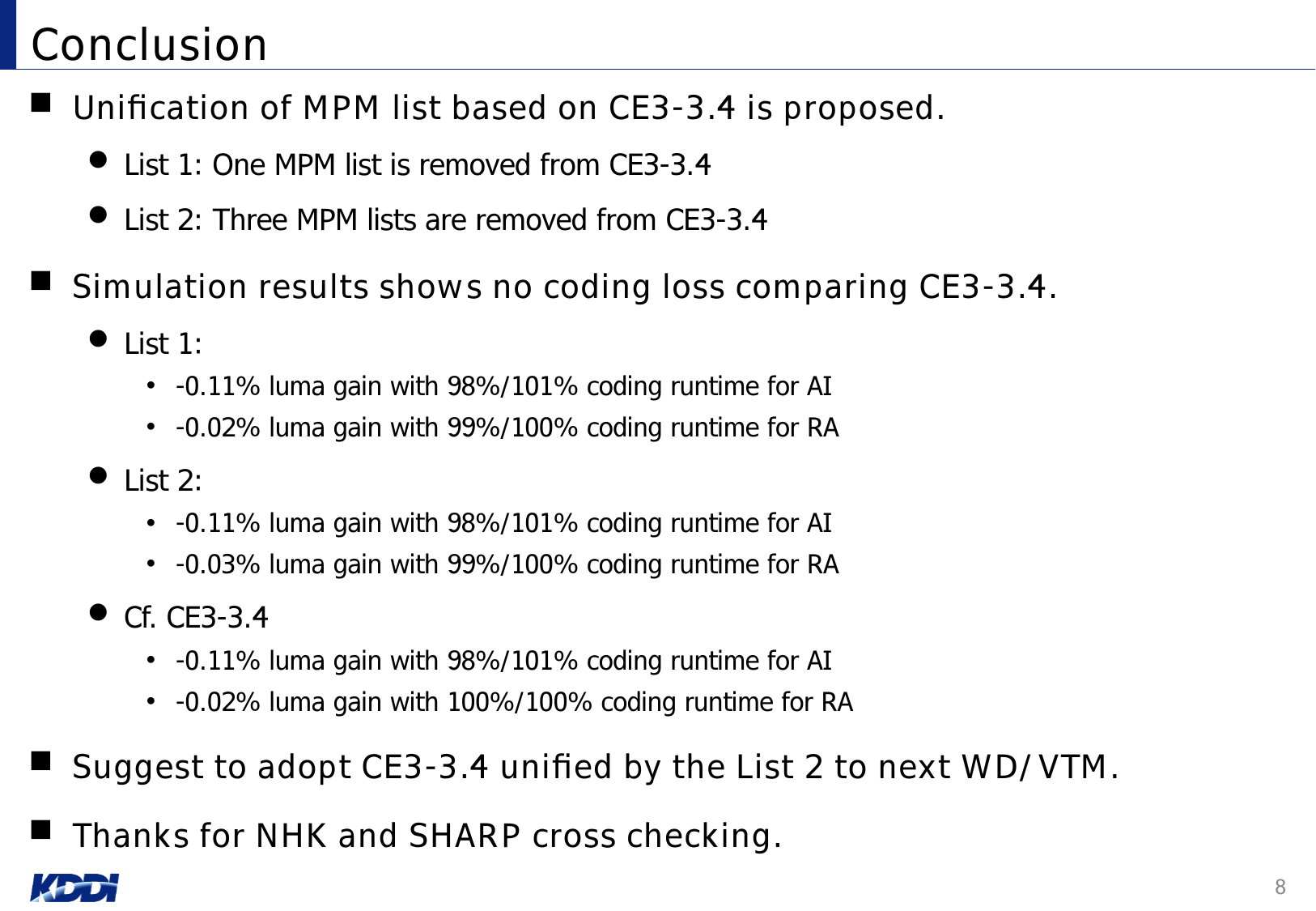

# Conclusion
Unification of MPM list based on CE3-3.4 is proposed.
List 1: One MPM list is removed from CE3-3.4
List 2: Three MPM lists are removed from CE3-3.4
Simulation results shows no coding loss comparing CE3-3.4.
List 1:
-0.11% luma gain with 98%/101% coding runtime for AI
-0.02% luma gain with 99%/100% coding runtime for RA
List 2:
-0.11% luma gain with 98%/101% coding runtime for AI
-0.03% luma gain with 99%/100% coding runtime for RA
Cf. CE3-3.4
-0.11% luma gain with 98%/101% coding runtime for AI
-0.02% luma gain with 100%/100% coding runtime for RA
Suggest to adopt CE3-3.4 unified by the List 2 to next WD/VTM.
Thanks for NHK and SHARP cross checking.
8